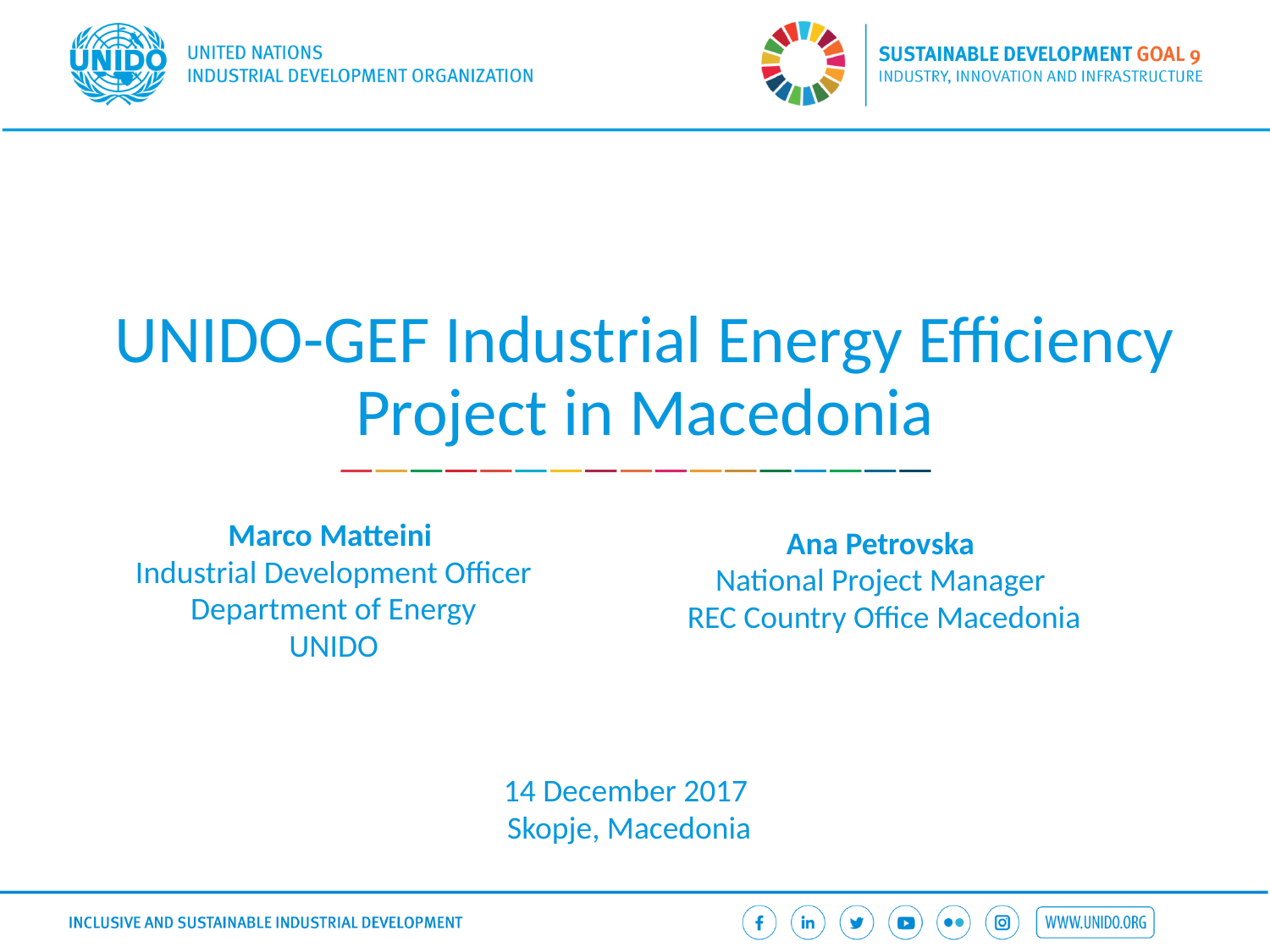

# UNIDO-GEF Industrial Energy Efficiency Project in Macedonia

Ana Petrovska
National Project Manager
REC Country Office Macedonia
Marco Matteini
Industrial Development Officer
Department of Energy
UNIDO
14 December 2017
Skopje, Macedonia